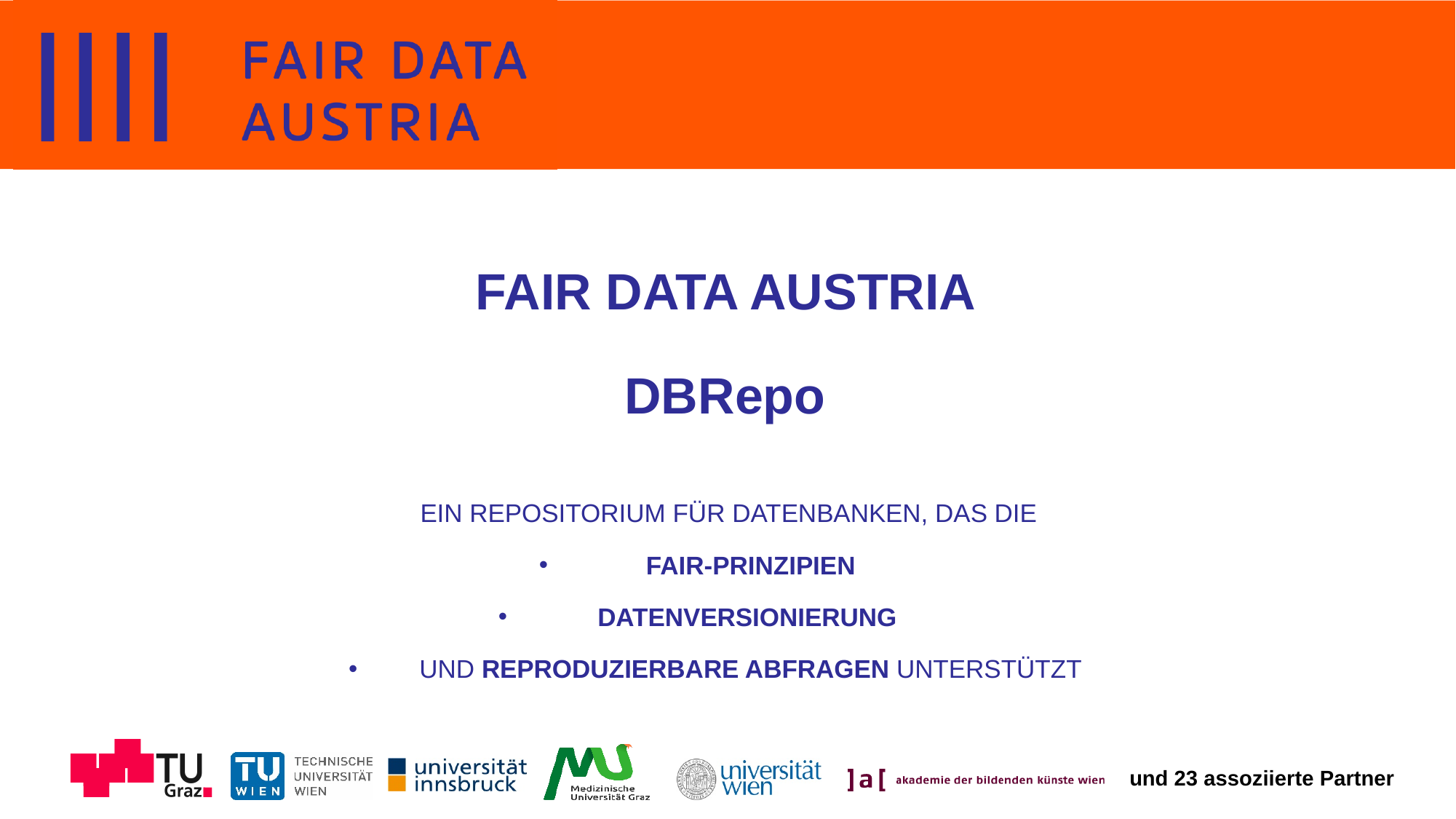

Fair data austria
DBRepo

Ein repositorium für datenbanken, das die
FAIR-Prinzipien
Datenversionierung
und reproduzierbare abfragen unterstützt